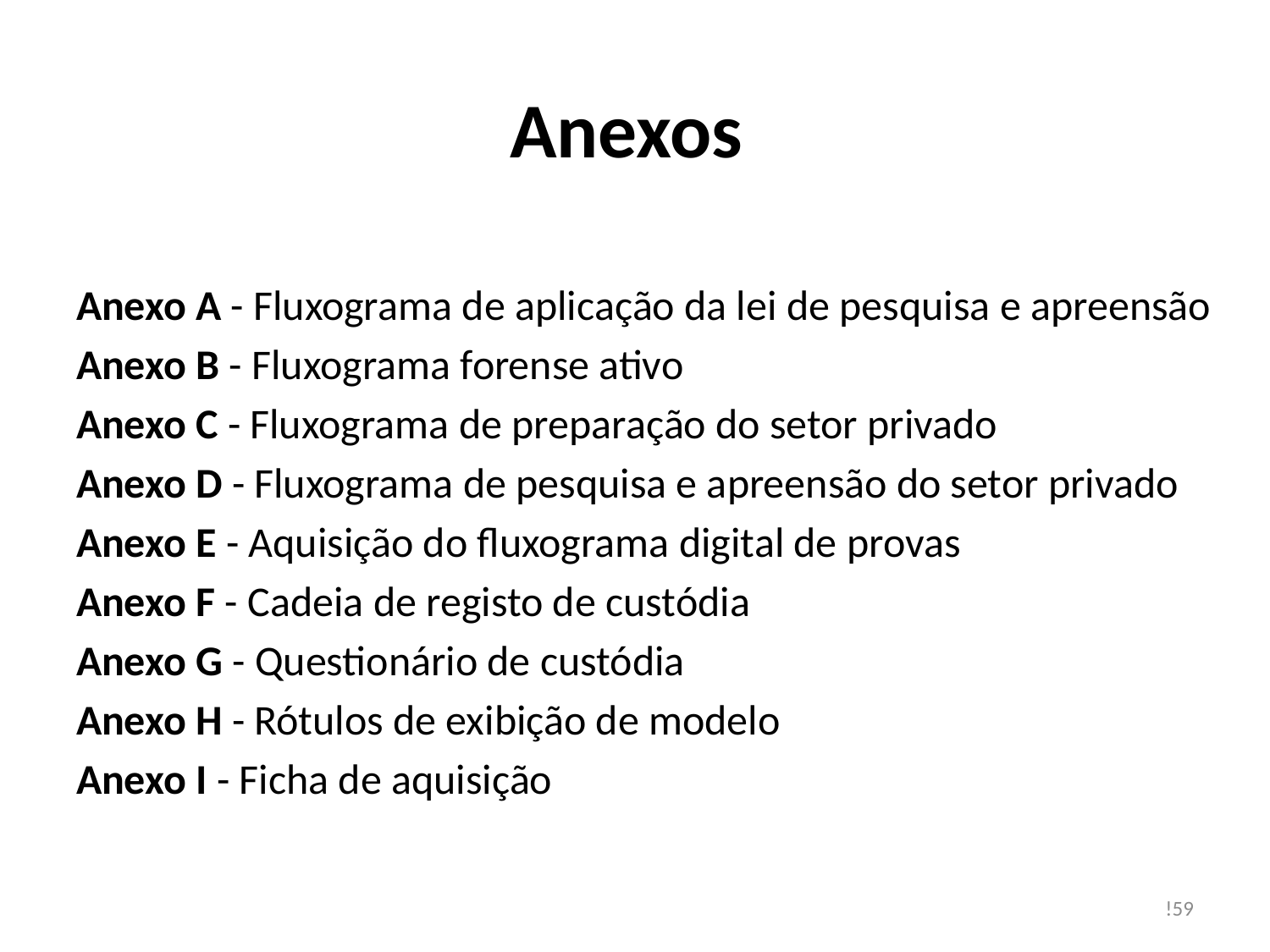

# Anexos
Anexo A - Fluxograma de aplicação da lei de pesquisa e apreensão
Anexo B - Fluxograma forense ativo
Anexo C - Fluxograma de preparação do setor privado
Anexo D - Fluxograma de pesquisa e apreensão do setor privado
Anexo E - Aquisição do fluxograma digital de provas
Anexo F - Cadeia de registo de custódia
Anexo G - Questionário de custódia
Anexo H - Rótulos de exibição de modelo
Anexo I - Ficha de aquisição

!59